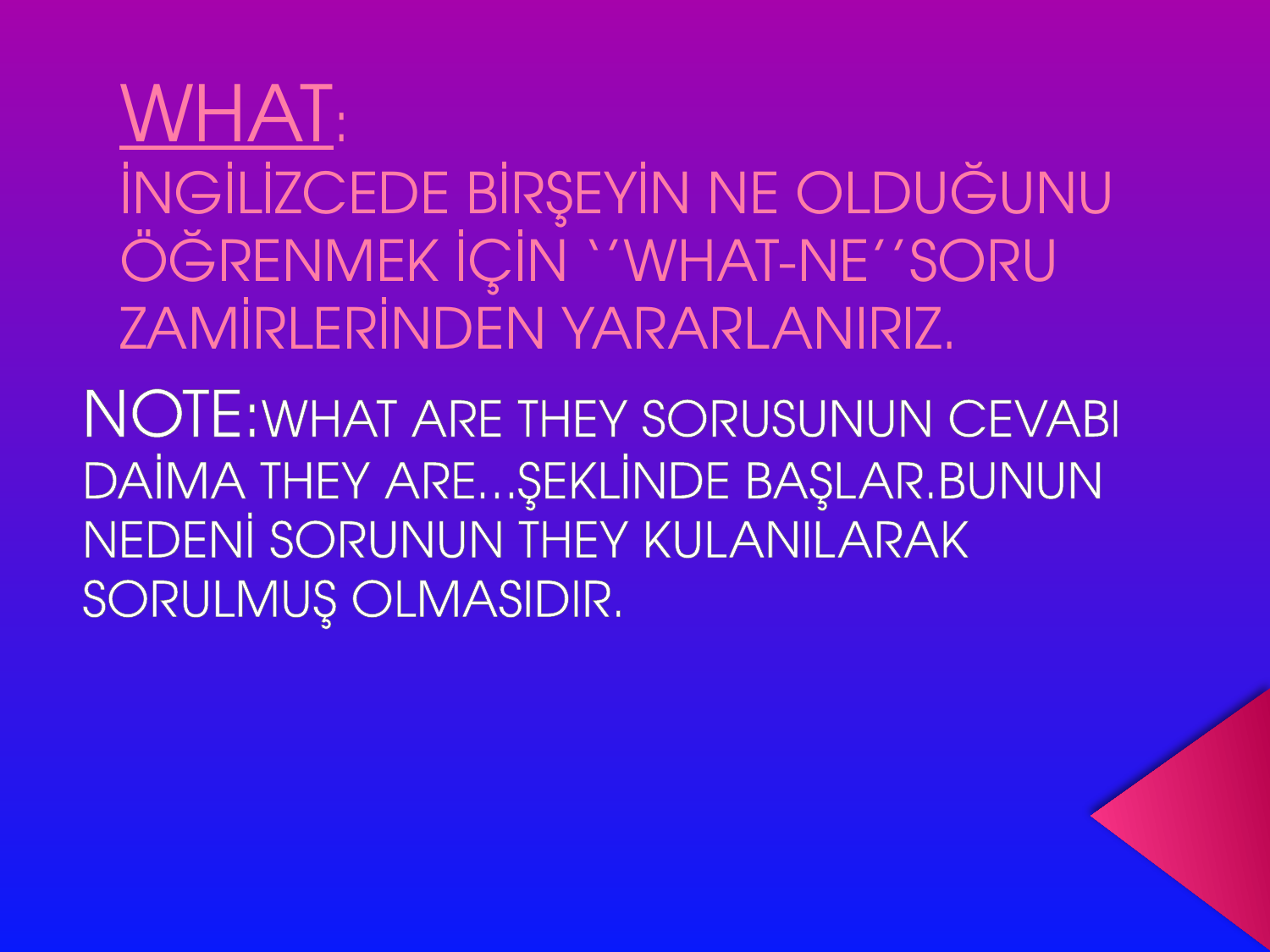

# WHAT: İNGİLİZCEDE BİRŞEYİN NE OLDUĞUNU ÖĞRENMEK İÇİN ‘’WHAT-NE’’SORU ZAMİRLERİNDEN YARARLANIRIZ.
NOTE:WHAT ARE THEY SORUSUNUN CEVABI DAİMA THEY ARE…ŞEKLİNDE BAŞLAR.BUNUN NEDENİ SORUNUN THEY KULANILARAK SORULMUŞ OLMASIDIR.